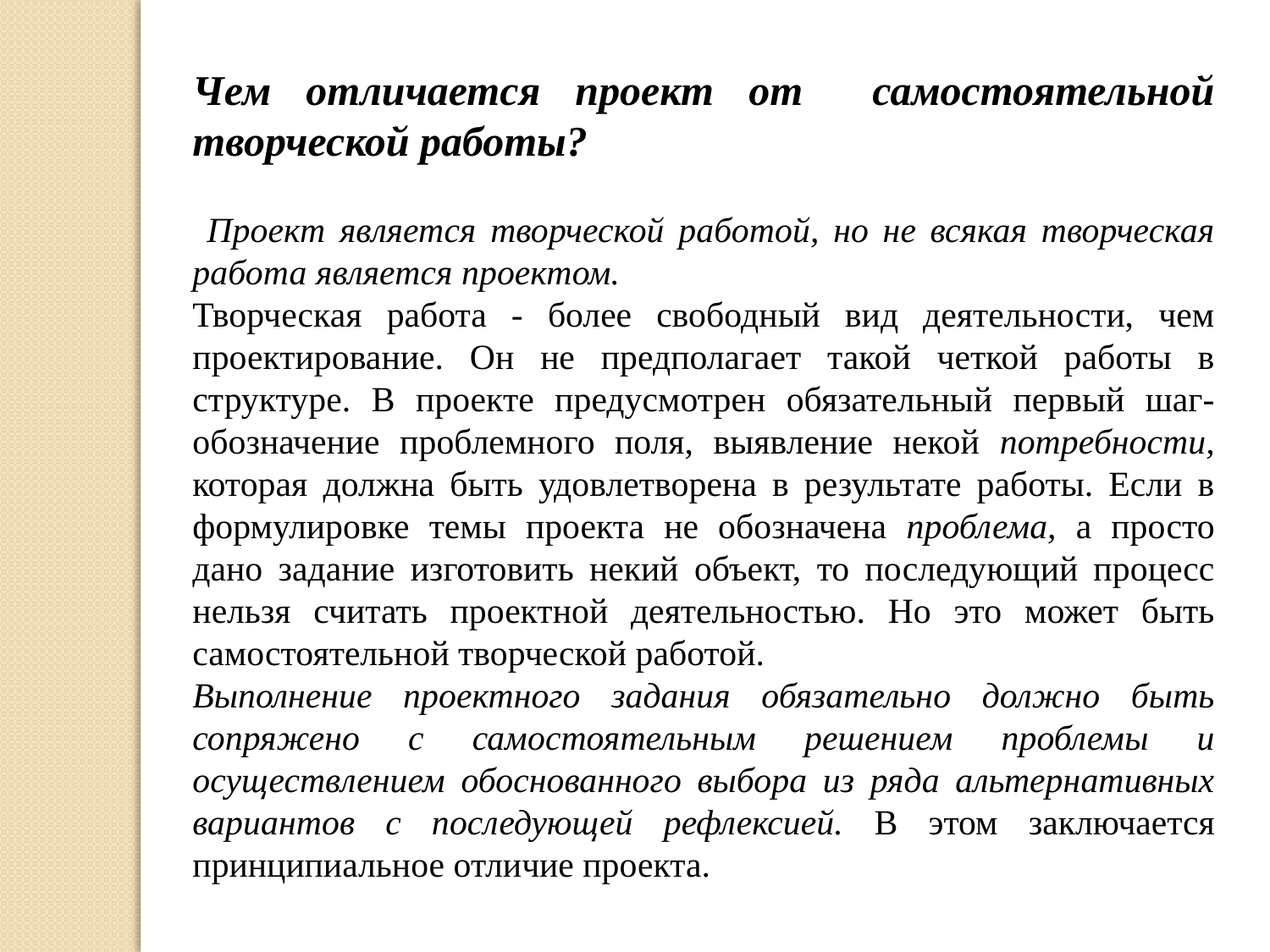

Чем отличается проект от  самостоятельной творческой работы?

 Проект является творческой работой, но не всякая творческая работа является проектом.
Творческая работа - более свободный вид деятельности, чем проектирование. Он не предполагает такой четкой работы в структуре. В проекте предусмотрен обязательный первый шаг-обозначение проблемного поля, выявление некой потребности, которая должна быть удовлетворена в результате работы. Если в формулировке темы проекта не обозначена проблема, а просто дано задание изготовить некий объект, то последующий процесс нельзя считать проектной деятельностью. Но это может быть самостоятельной творческой работой.
Выполнение проектного задания обязательно должно быть сопряжено с самостоятельным решением проблемы и осуществлением обоснованного выбора из ряда альтернативных вариантов с последующей рефлексией. В этом заключается принципиальное отличие проекта.